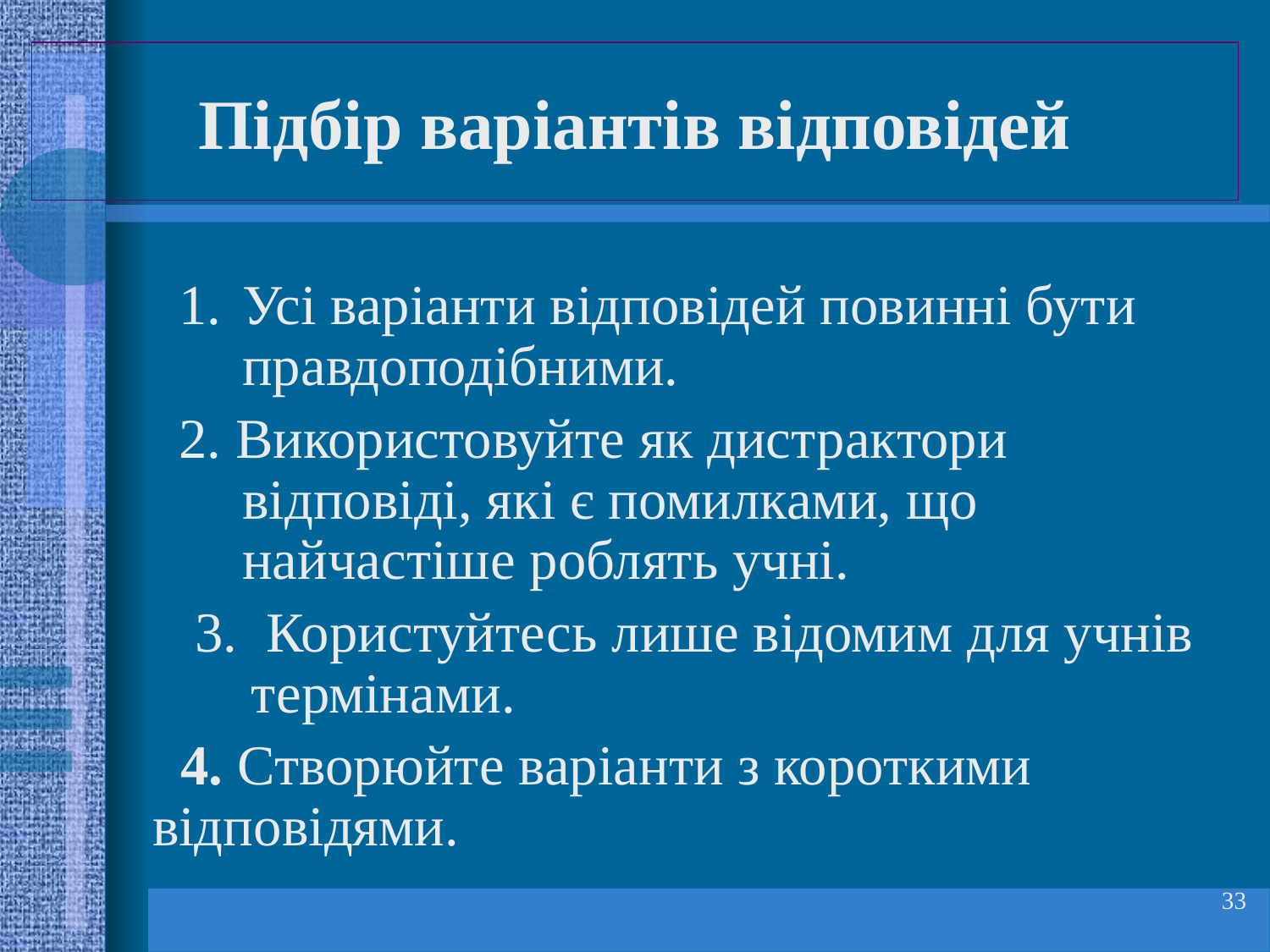

# Підбір варіантів відповідей

Усі варіанти відповідей повинні бути правдоподібними.
2. Використовуйте як дистрактори відповіді, які є помилками, що найчастіше роблять учні.
         3.  Користуйтесь лише відомим для учнів        термінами.
	  4. Створюйте варіанти з короткими відповідями.
33